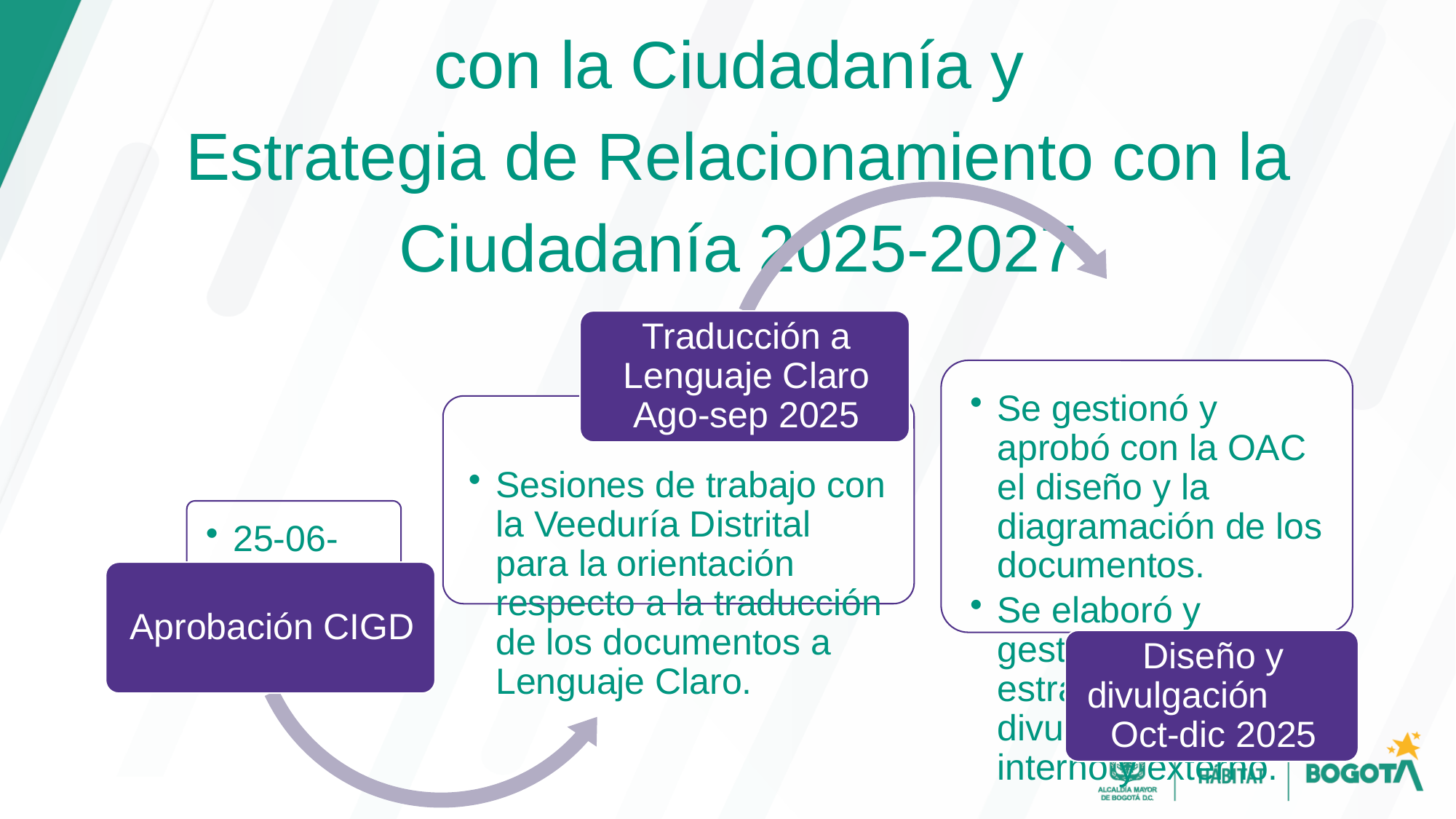

# Modelo Institucional de Relacionamiento con la Ciudadanía y Estrategia de Relacionamiento con la Ciudadanía 2025-2027
25-06-2025
Aprobación CIGD
Sesiones de trabajo con la Veeduría Distrital para la orientación respecto a la traducción de los documentos a Lenguaje Claro.
Traducción a Lenguaje Claro Ago-sep 2025
Se gestionó y aprobó con la OAC el diseño y la diagramación de los documentos.
Se elaboró y gestionó la estrategia de divulgación a nivel interno y externo.
Diseño y divulgación        Oct-dic 2025